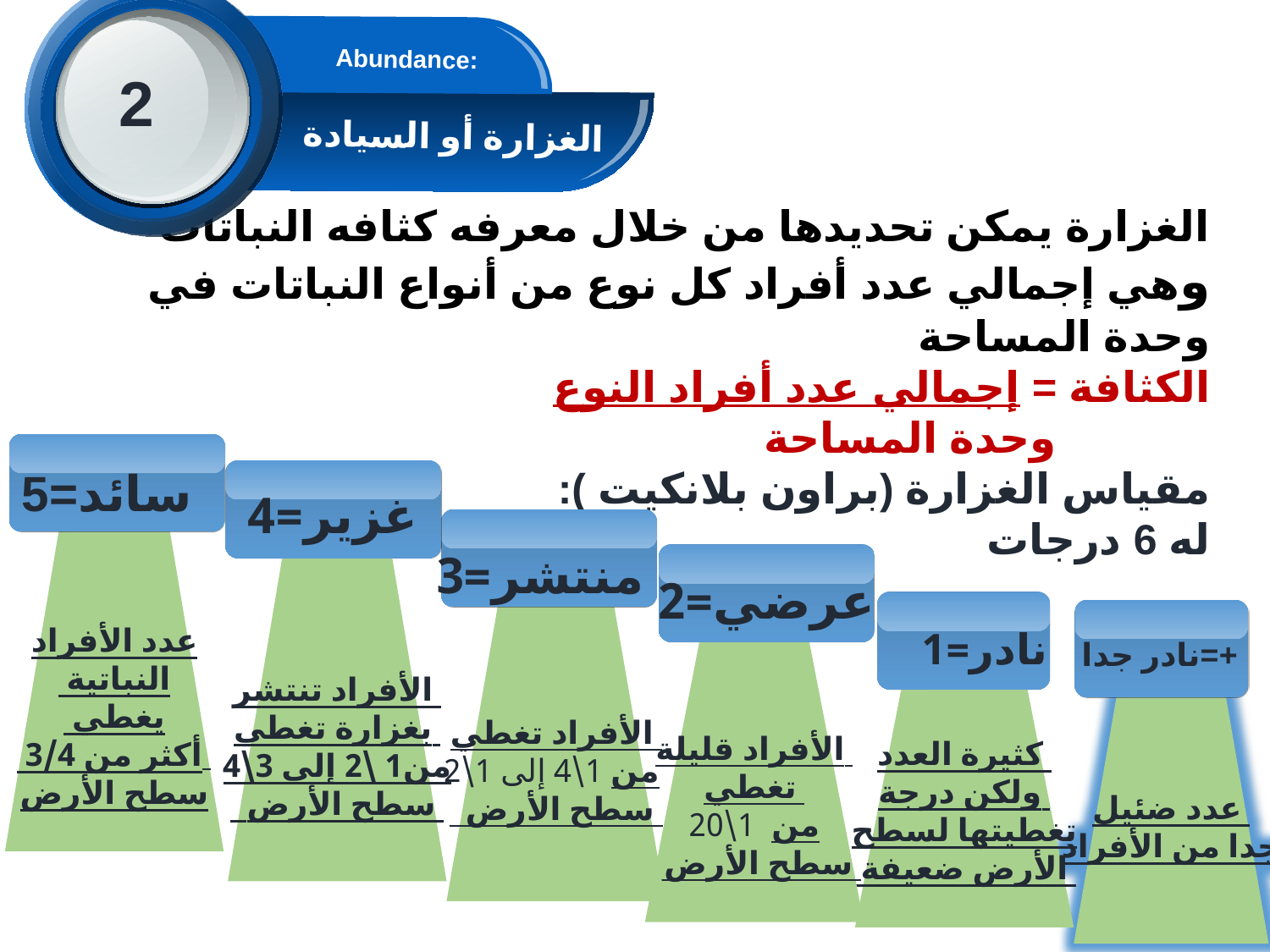

2

Abundance:
الغزارة أو السيادة
الغزارة يمكن تحديدها من خلال معرفه كثافه النباتات وهي إجمالي عدد أفراد كل نوع من أنواع النباتات في وحدة المساحة
الكثافة = إجمالي عدد أفراد النوع
             وحدة المساحة
مقياس الغزارة (براون بلانكيت ):
له 6 درجات

5=سائد

غزير=4

عدد الأفراد
 النباتية
 يغطي
 أكثر من 3/4
سطح الأرض
منتشر=3

الأفراد تنتشر
بغزارة تغطي
من1 \2 إلى 3\4
  سطح الأرض
عرضي=2
الأفراد تغطي
من 1\4 إلى 1\2
  سطح الأرض

نادر=1
نادر جدا=+
الأفراد قليلة
تغطي
من  1\20
  سطح الأرض
كثيرة العدد
ولكن درجة
تغطيتها لسطح
 الأرض ضعيفة
عدد ضئيل
جدا من الأفراد